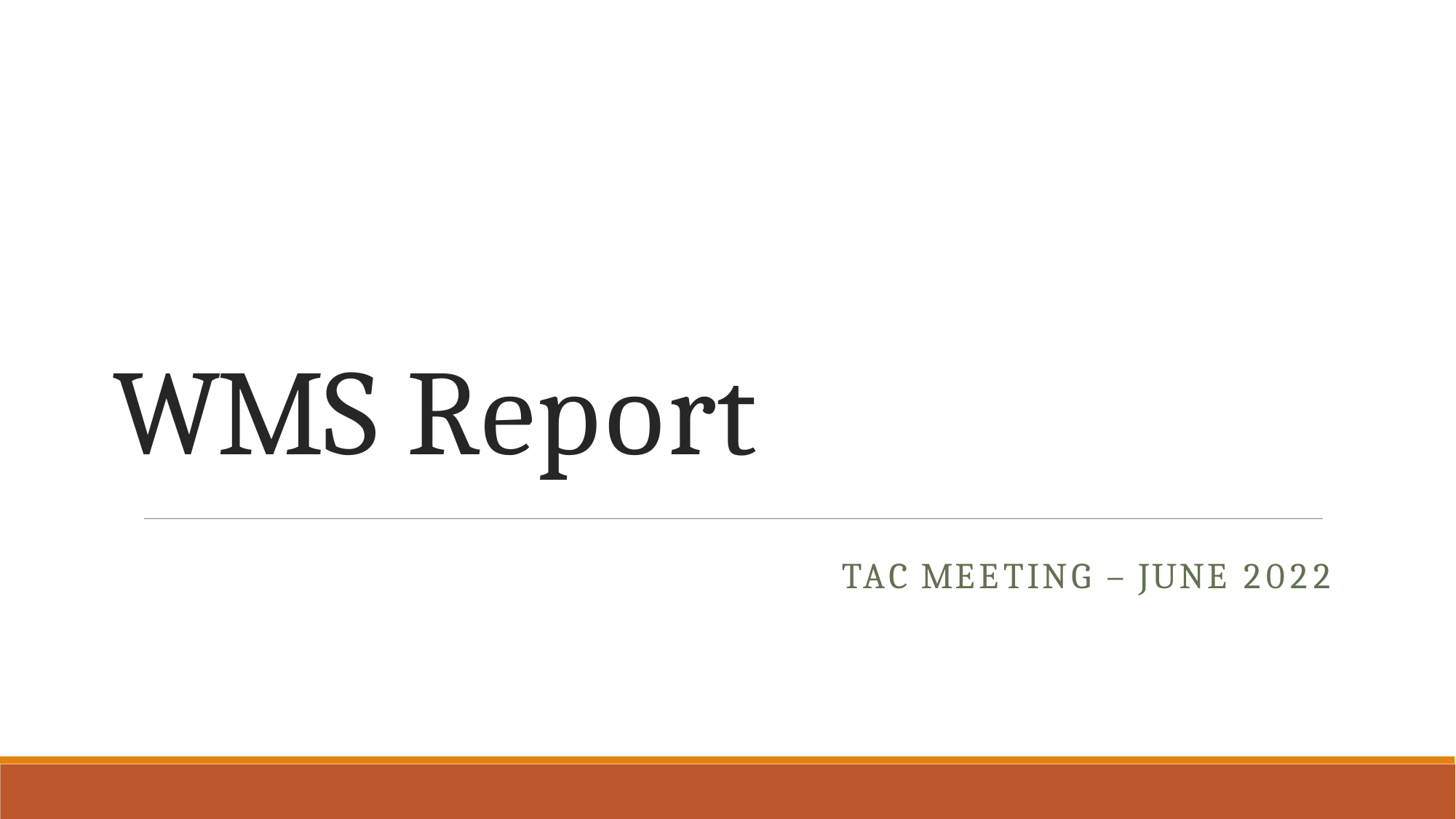

# WMS Report
TAC Meeting – JUNE 2022